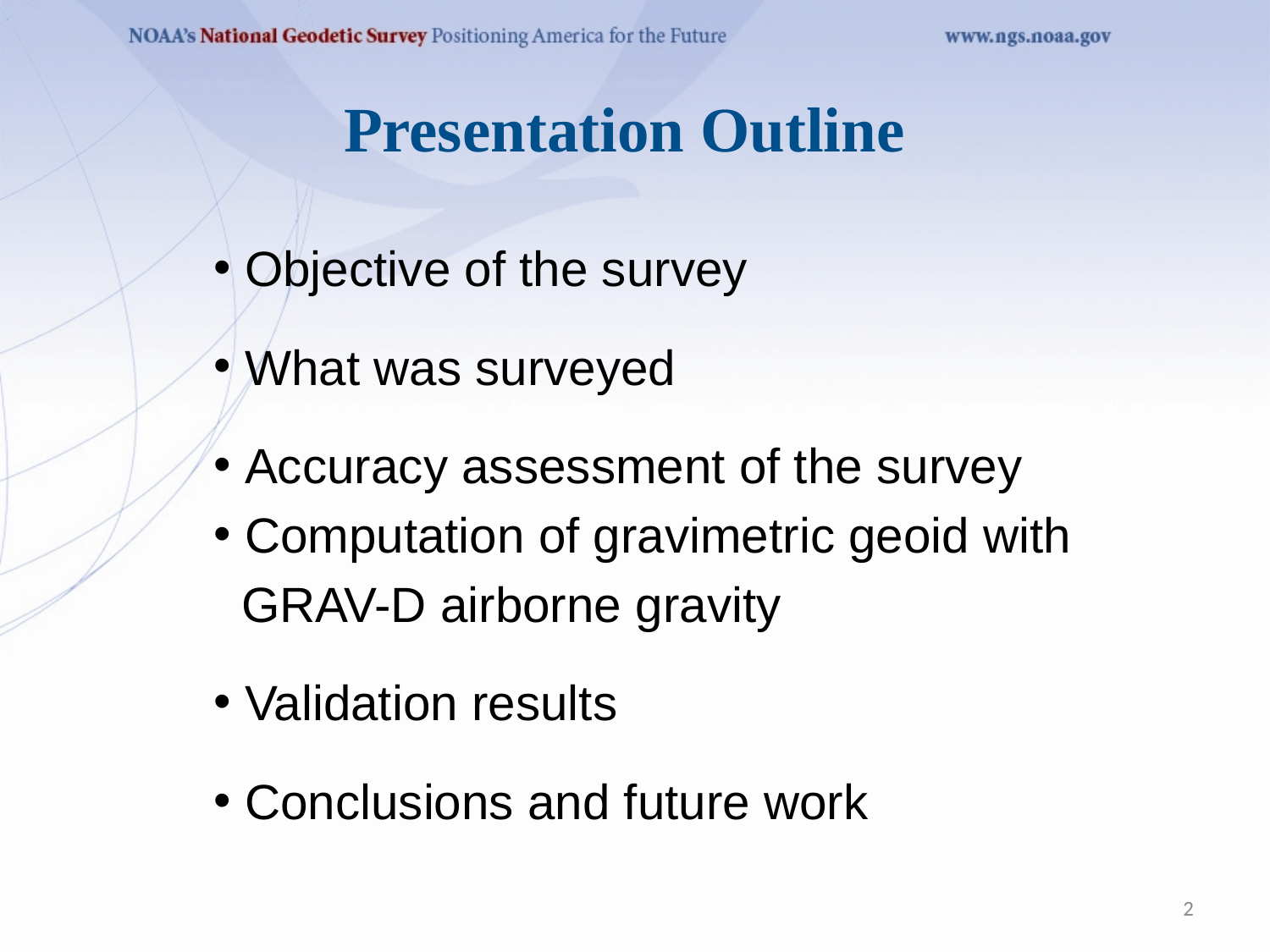

# Presentation Outline
 Objective of the survey
 What was surveyed
 Accuracy assessment of the survey
 Computation of gravimetric geoid with
  GRAV-D airborne gravity
 Validation results
 Conclusions and future work
2